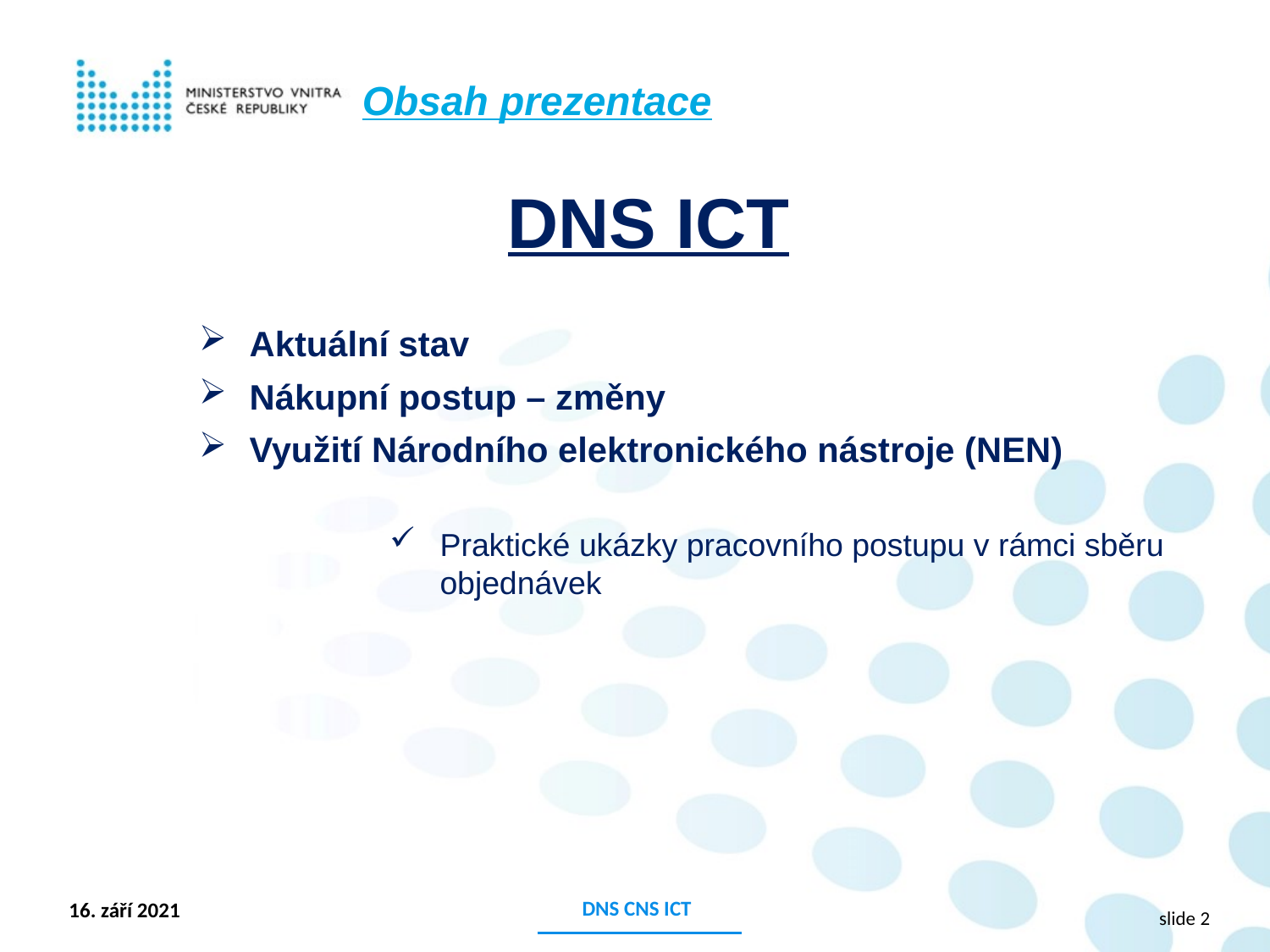

Obsah prezentace
DNS ICT

Aktuální stav
Nákupní postup – změny
Využití Národního elektronického nástroje (NEN)

Praktické ukázky pracovního postupu v rámci sběru objednávek